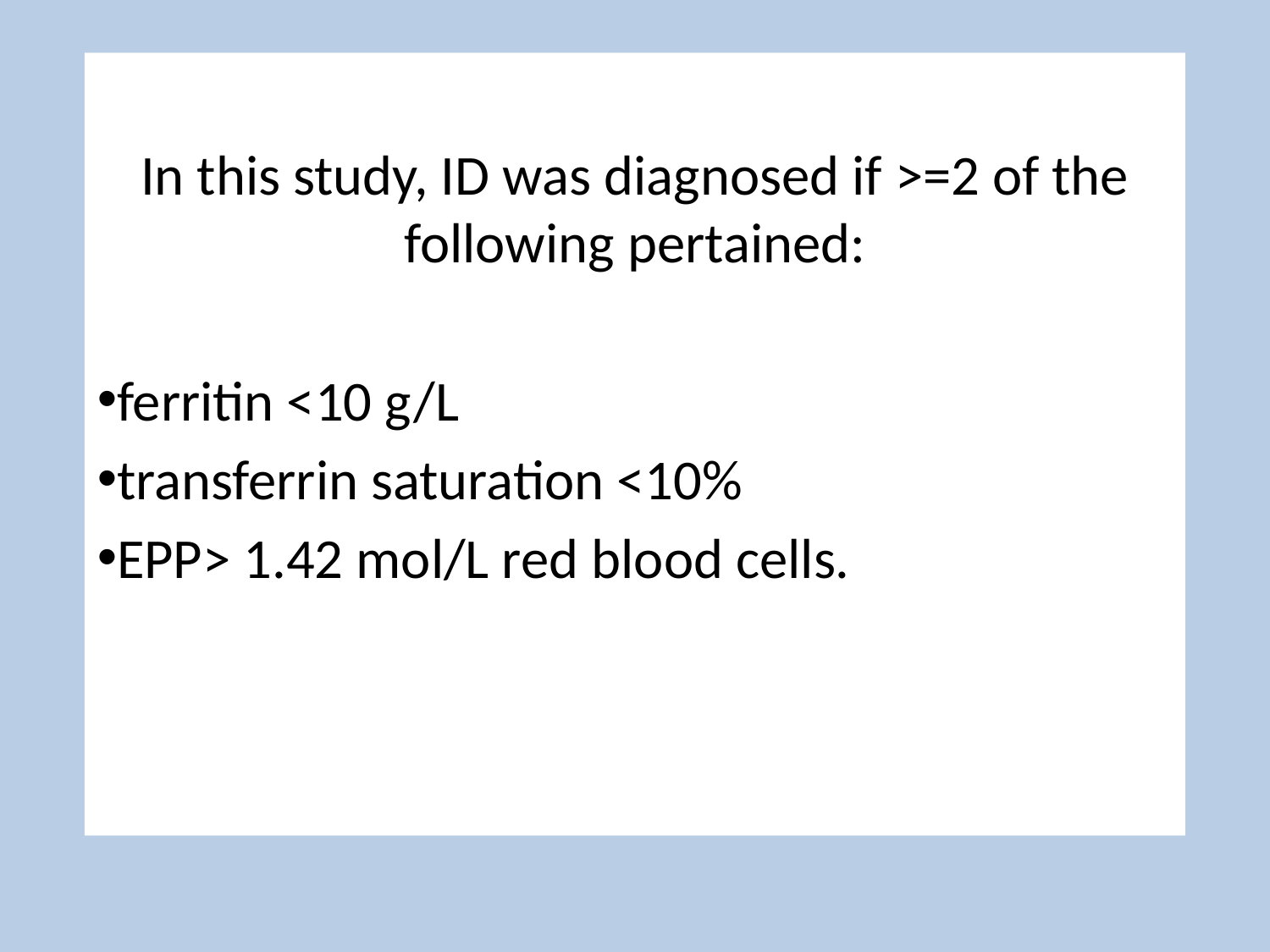

In this study, ID was diagnosed if >=2 of the following pertained:

ferritin <10 g/L
transferrin saturation <10%
EPP> 1.42 mol/L red blood cells.

#